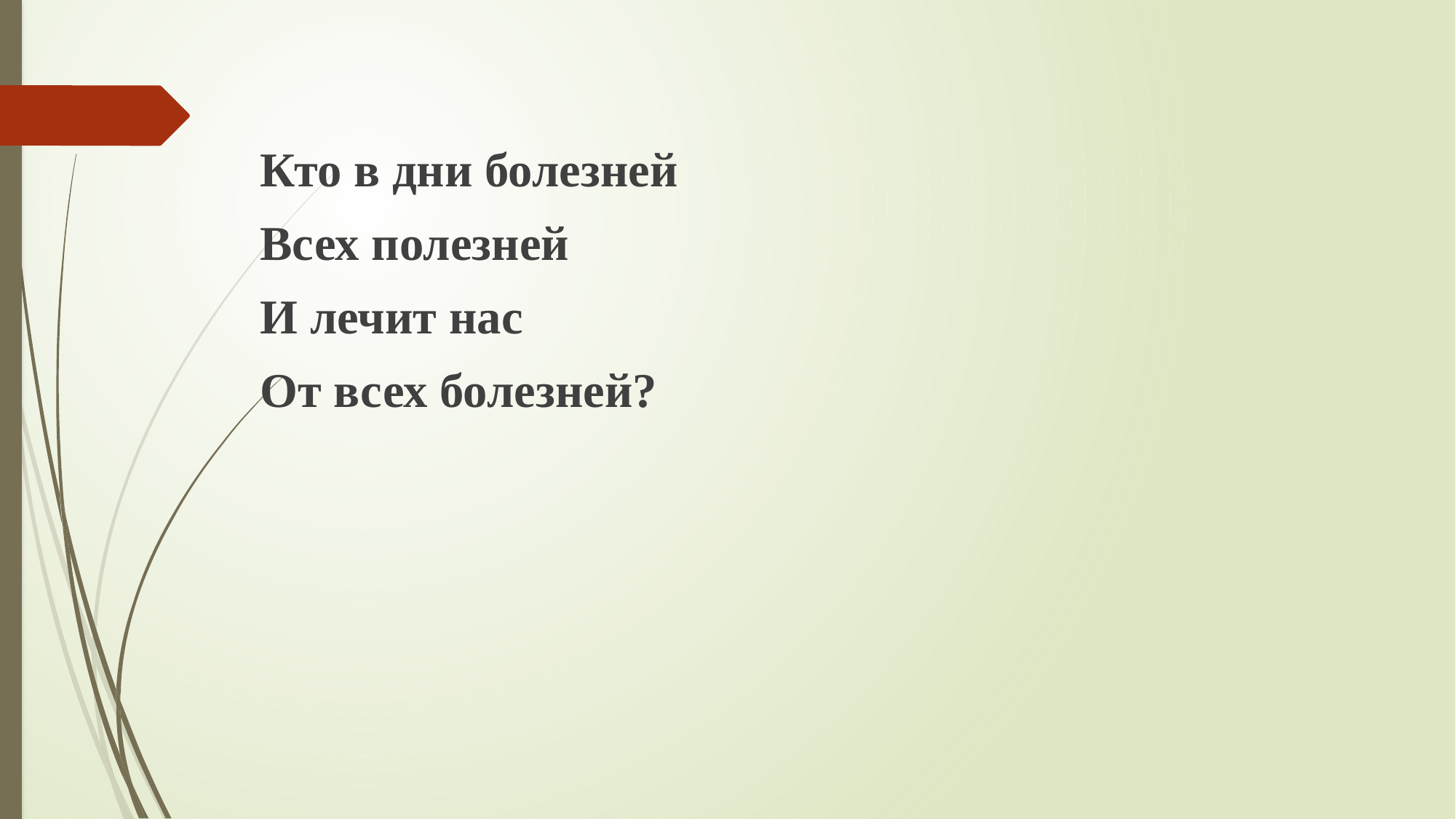

Кто в дни болезней
Всех полезней
И лечит нас
От всех болезней?